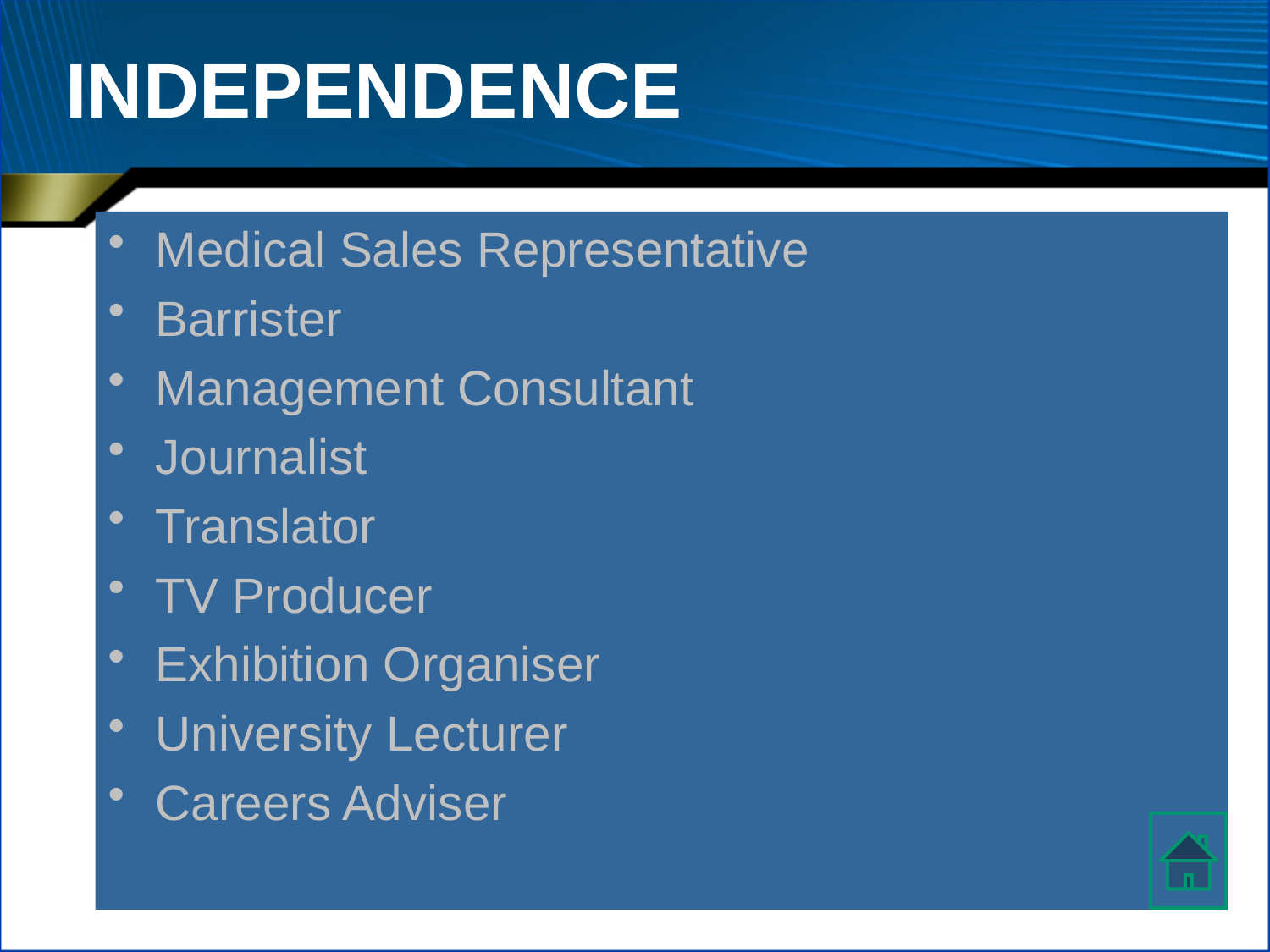

# INDEPENDENCE
Medical Sales Representative
Barrister
Management Consultant
Journalist
Translator
TV Producer
Exhibition Organiser
University Lecturer
Careers Adviser